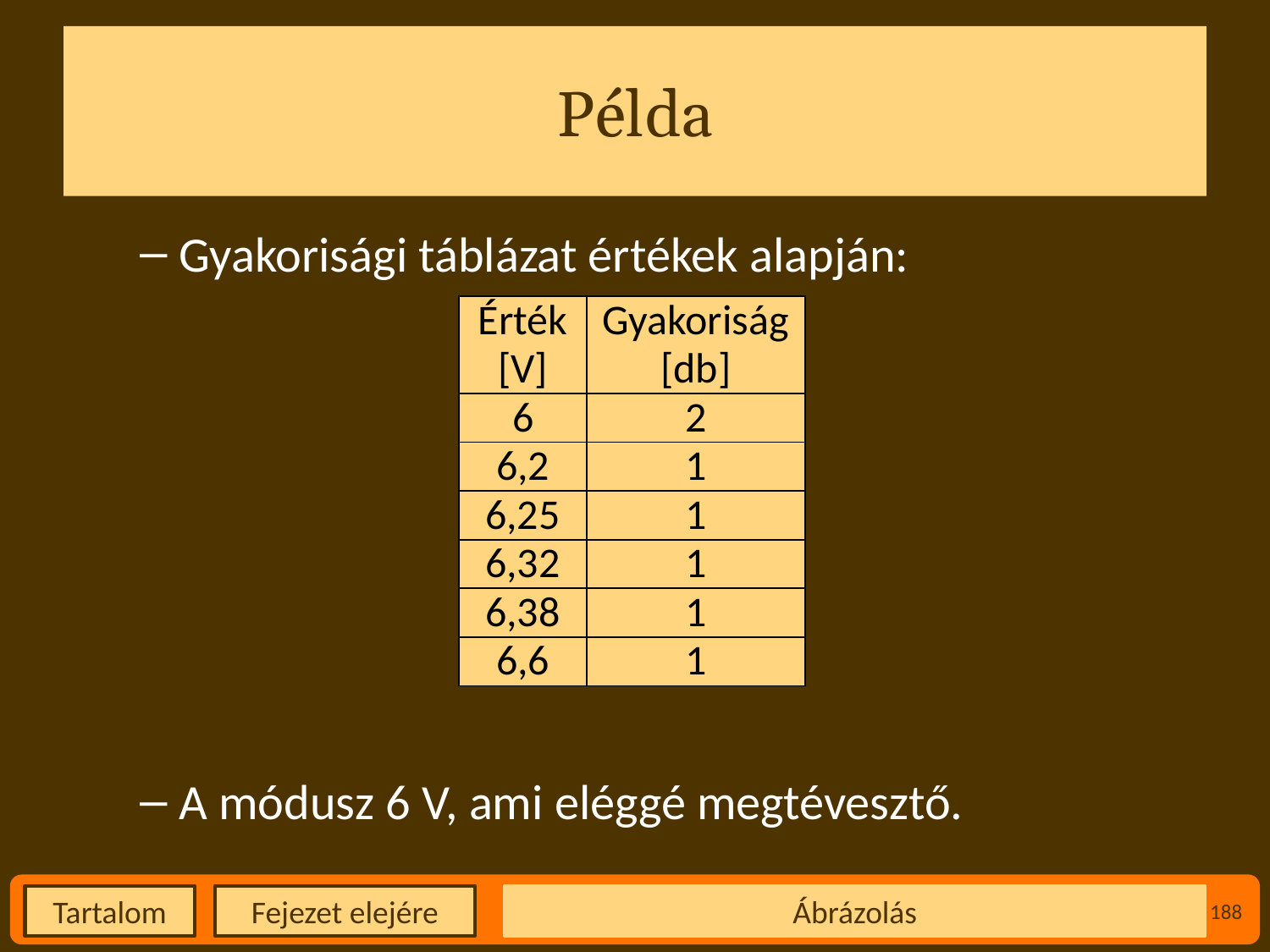

# Példa
Gyakorisági táblázat értékek alapján:

A módusz 6 V, ami eléggé megtévesztő.
| Érték [V] | Gyakoriság [db] |
| --- | --- |
| 6 | 2 |
| 6,2 | 1 |
| 6,25 | 1 |
| 6,32 | 1 |
| 6,38 | 1 |
| 6,6 | 1 |
Ábrázolás
188
Fejezet elejére